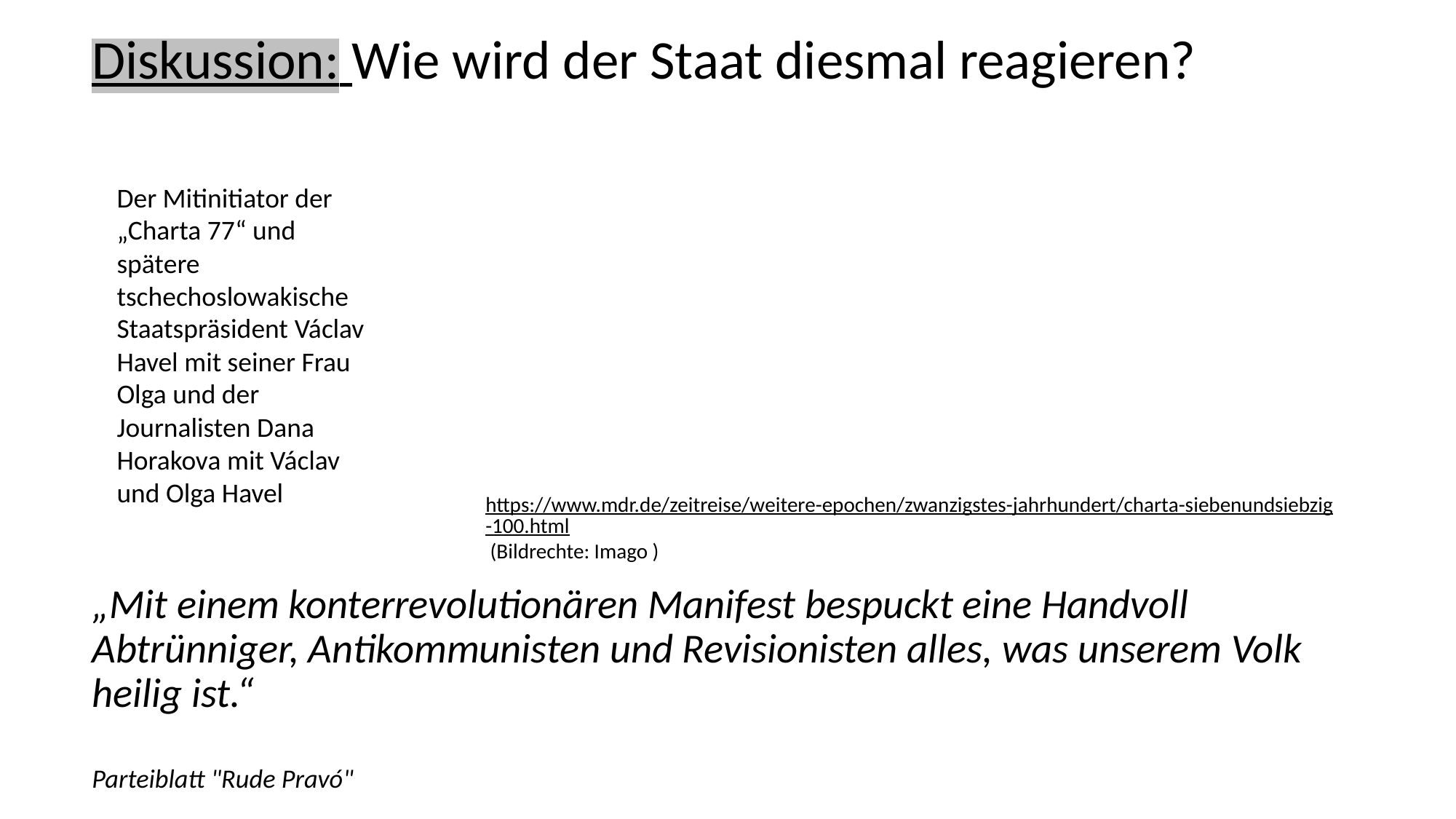

Diskussion: Wie wird der Staat diesmal reagieren?
Der Mitinitiator der „Charta 77“ und spätere tschechoslowakische Staatspräsident Václav Havel mit seiner Frau Olga und der Journalisten Dana Horakova mit Václav und Olga Havel
https://www.mdr.de/zeitreise/weitere-epochen/zwanzigstes-jahrhundert/charta-siebenundsiebzig-100.html (Bildrechte: Imago )
# „Mit einem konterrevolutionären Manifest bespuckt eine Handvoll Abtrünniger, Antikommunisten und Revisionisten alles, was unserem Volk heilig ist.“ Parteiblatt "Rude Pravó"